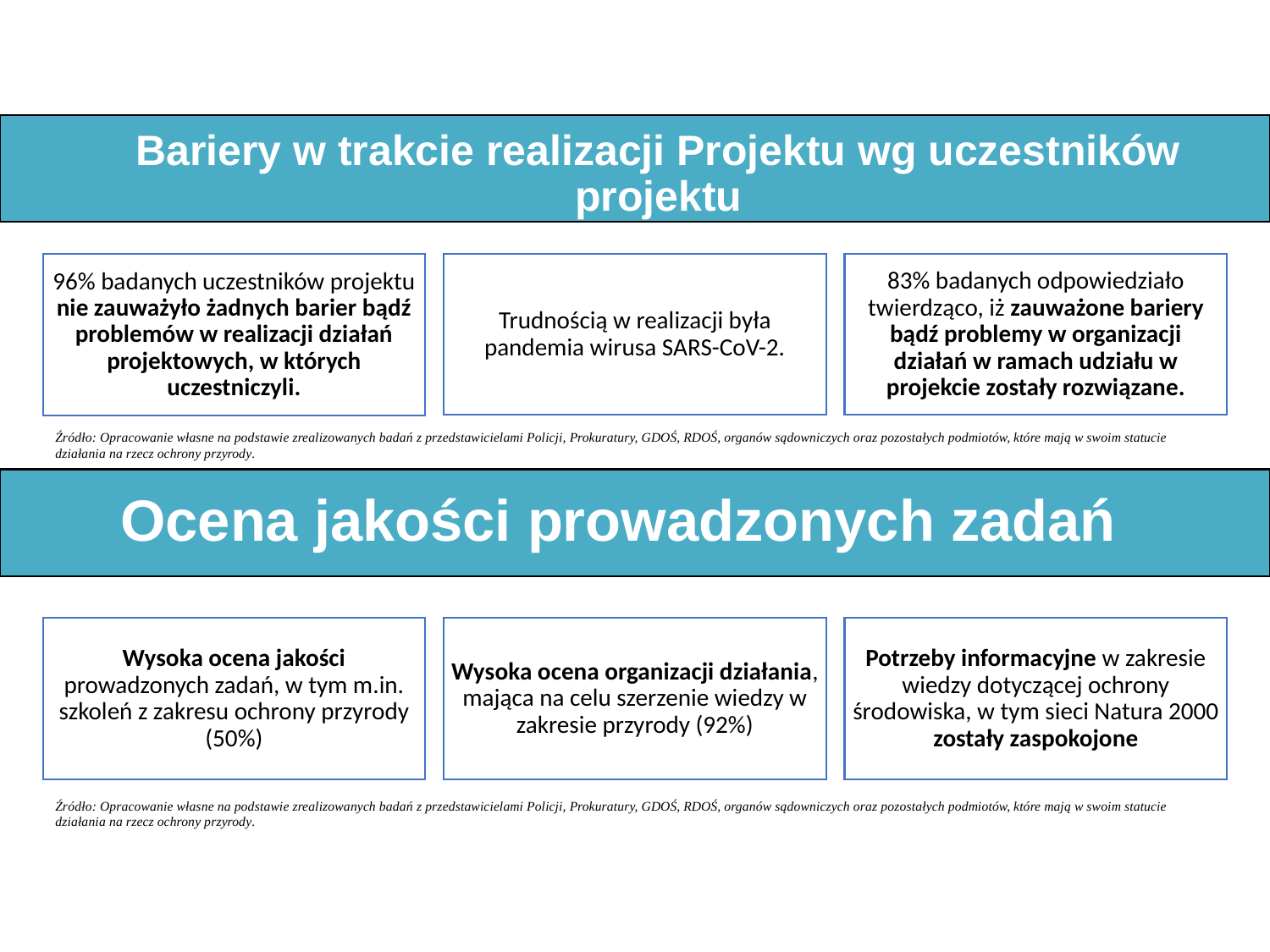

# Bariery w trakcie realizacji Projektu wg uczestników projektu

96% badanych uczestników projektu nie zauważyło żadnych barier bądź problemów w realizacji działań projektowych, w których uczestniczyli.
Trudnością w realizacji była pandemia wirusa SARS-CoV-2.
83% badanych odpowiedziało twierdząco, iż zauważone bariery bądź problemy w organizacji działań w ramach udziału w projekcie zostały rozwiązane.
Źródło: Opracowanie własne na podstawie zrealizowanych badań z przedstawicielami Policji, Prokuratury, GDOŚ, RDOŚ, organów sądowniczych oraz pozostałych podmiotów, które mają w swoim statucie działania na rzecz ochrony przyrody.
.
Ocena jakości prowadzonych zadań

Wysoka ocena jakości prowadzonych zadań, w tym m.in. szkoleń z zakresu ochrony przyrody (50%)
Wysoka ocena organizacji działania, mająca na celu szerzenie wiedzy w zakresie przyrody (92%)
Potrzeby informacyjne w zakresie wiedzy dotyczącej ochrony środowiska, w tym sieci Natura 2000 zostały zaspokojone
Źródło: Opracowanie własne na podstawie zrealizowanych badań z przedstawicielami Policji, Prokuratury, GDOŚ, RDOŚ, organów sądowniczych oraz pozostałych podmiotów, które mają w swoim statucie działania na rzecz ochrony przyrody.